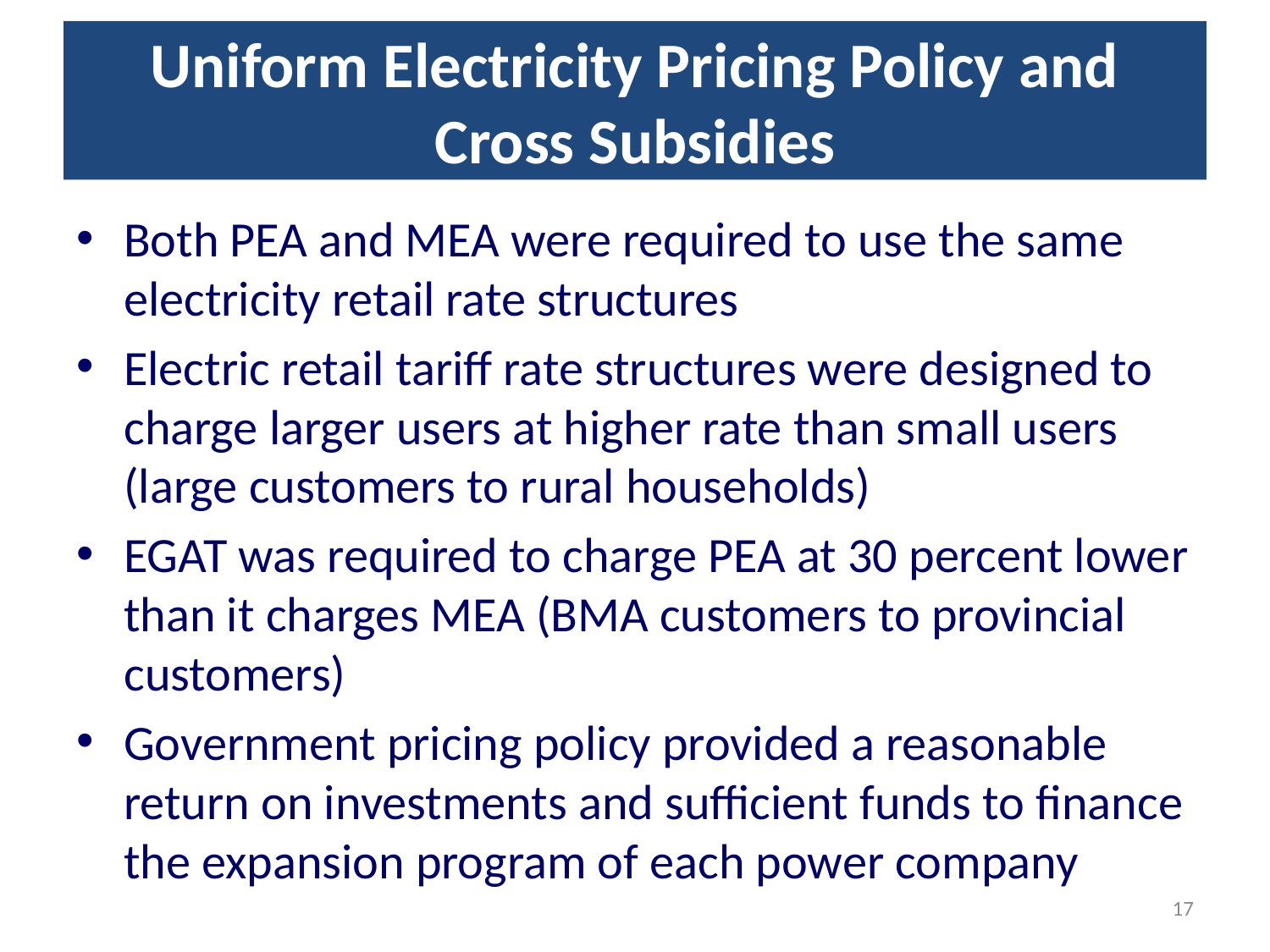

# Uniform Electricity Pricing Policy and Cross Subsidies
Both PEA and MEA were required to use the same electricity retail rate structures
Electric retail tariff rate structures were designed to charge larger users at higher rate than small users (large customers to rural households)
EGAT was required to charge PEA at 30 percent lower than it charges MEA (BMA customers to provincial customers)
Government pricing policy provided a reasonable return on investments and sufficient funds to finance the expansion program of each power company
17